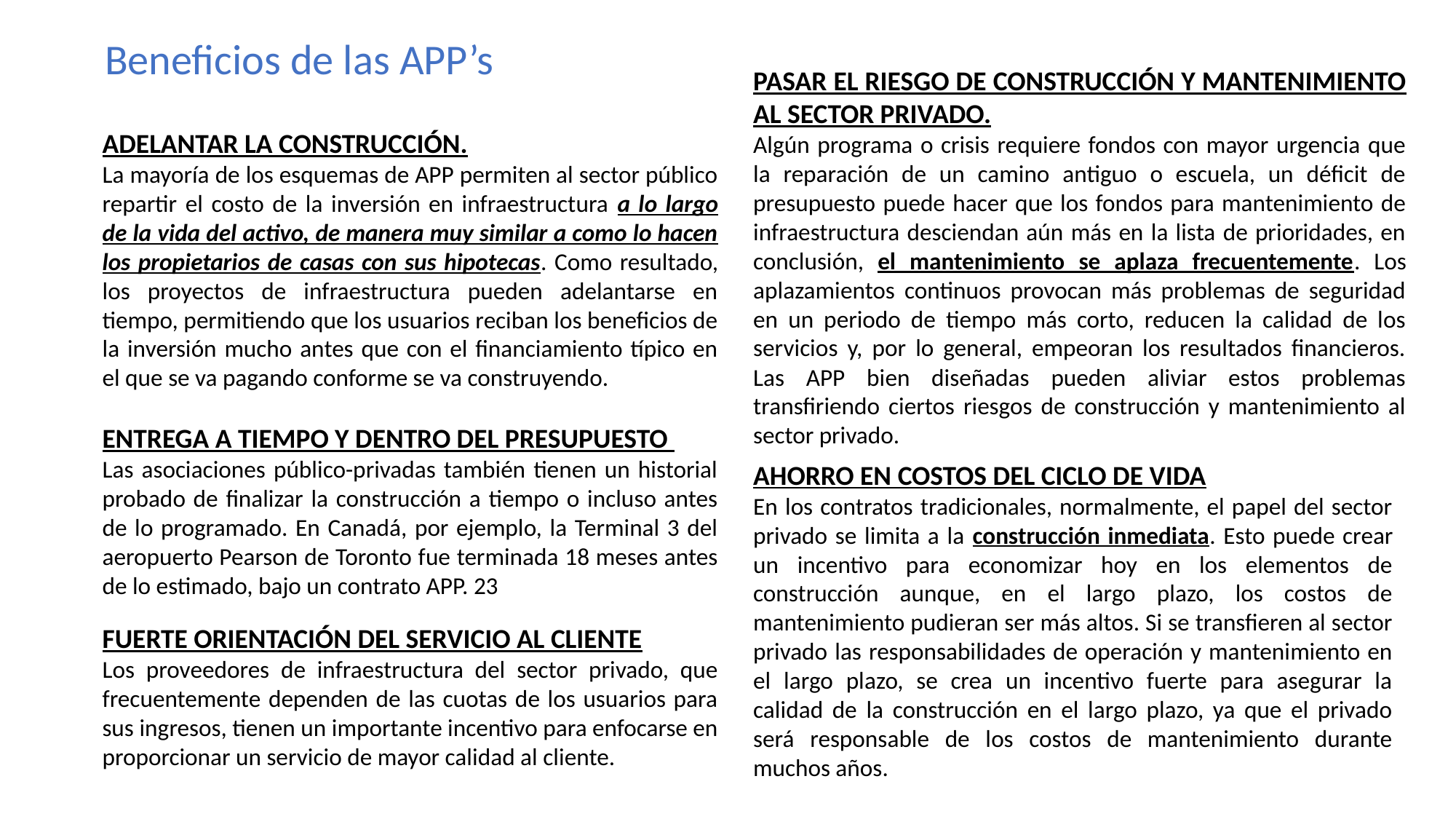

Beneficios de las APP’s
PASAR EL RIESGO DE CONSTRUCCIÓN Y MANTENIMIENTO AL SECTOR PRIVADO.
Algún programa o crisis requiere fondos con mayor urgencia que la reparación de un camino antiguo o escuela, un déficit de presupuesto puede hacer que los fondos para mantenimiento de infraestructura desciendan aún más en la lista de prioridades, en conclusión, el mantenimiento se aplaza frecuentemente. Los aplazamientos continuos provocan más problemas de seguridad en un periodo de tiempo más corto, reducen la calidad de los servicios y, por lo general, empeoran los resultados financieros. Las APP bien diseñadas pueden aliviar estos problemas transfiriendo ciertos riesgos de construcción y mantenimiento al sector privado.
ADELANTAR LA CONSTRUCCIÓN.
La mayoría de los esquemas de APP permiten al sector público repartir el costo de la inversión en infraestructura a lo largo de la vida del activo, de manera muy similar a como lo hacen los propietarios de casas con sus hipotecas. Como resultado, los proyectos de infraestructura pueden adelantarse en tiempo, permitiendo que los usuarios reciban los beneficios de la inversión mucho antes que con el financiamiento típico en el que se va pagando conforme se va construyendo.
ENTREGA A TIEMPO Y DENTRO DEL PRESUPUESTO
Las asociaciones público-privadas también tienen un historial probado de finalizar la construcción a tiempo o incluso antes de lo programado. En Canadá, por ejemplo, la Terminal 3 del aeropuerto Pearson de Toronto fue terminada 18 meses antes de lo estimado, bajo un contrato APP. 23
AHORRO EN COSTOS DEL CICLO DE VIDA
En los contratos tradicionales, normalmente, el papel del sector privado se limita a la construcción inmediata. Esto puede crear un incentivo para economizar hoy en los elementos de construcción aunque, en el largo plazo, los costos de mantenimiento pudieran ser más altos. Si se transfieren al sector privado las responsabilidades de operación y mantenimiento en el largo plazo, se crea un incentivo fuerte para asegurar la calidad de la construcción en el largo plazo, ya que el privado será responsable de los costos de mantenimiento durante muchos años.
FUERTE ORIENTACIÓN DEL SERVICIO AL CLIENTE
Los proveedores de infraestructura del sector privado, que frecuentemente dependen de las cuotas de los usuarios para sus ingresos, tienen un importante incentivo para enfocarse en proporcionar un servicio de mayor calidad al cliente.